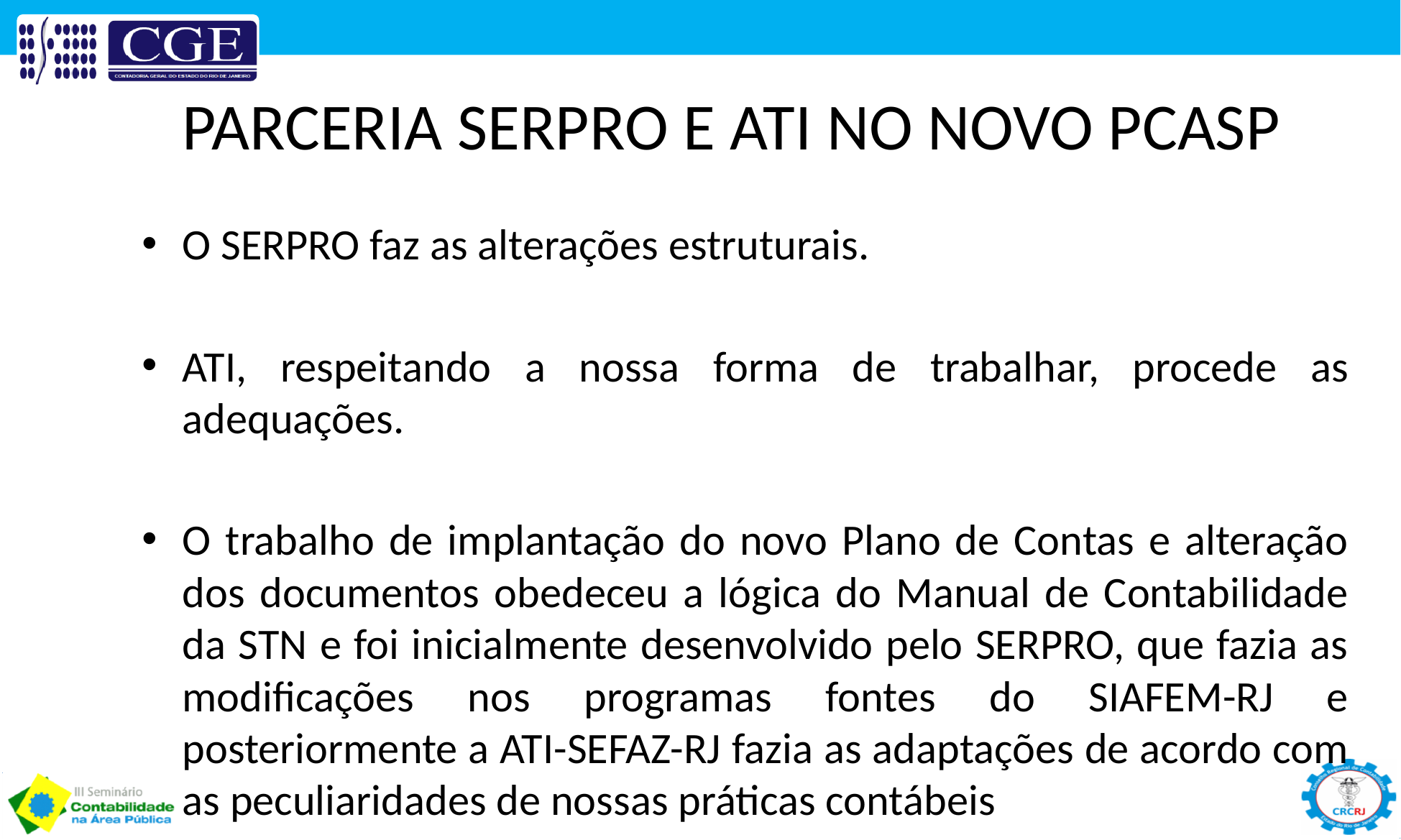

PARCERIA SERPRO E ATI NO NOVO PCASP
O SERPRO faz as alterações estruturais.

ATI, respeitando a nossa forma de trabalhar, procede as adequações.

O trabalho de implantação do novo Plano de Contas e alteração dos documentos obedeceu a lógica do Manual de Contabilidade da STN e foi inicialmente desenvolvido pelo SERPRO, que fazia as modificações nos programas fontes do SIAFEM-RJ e posteriormente a ATI-SEFAZ-RJ fazia as adaptações de acordo com as peculiaridades de nossas práticas contábeis